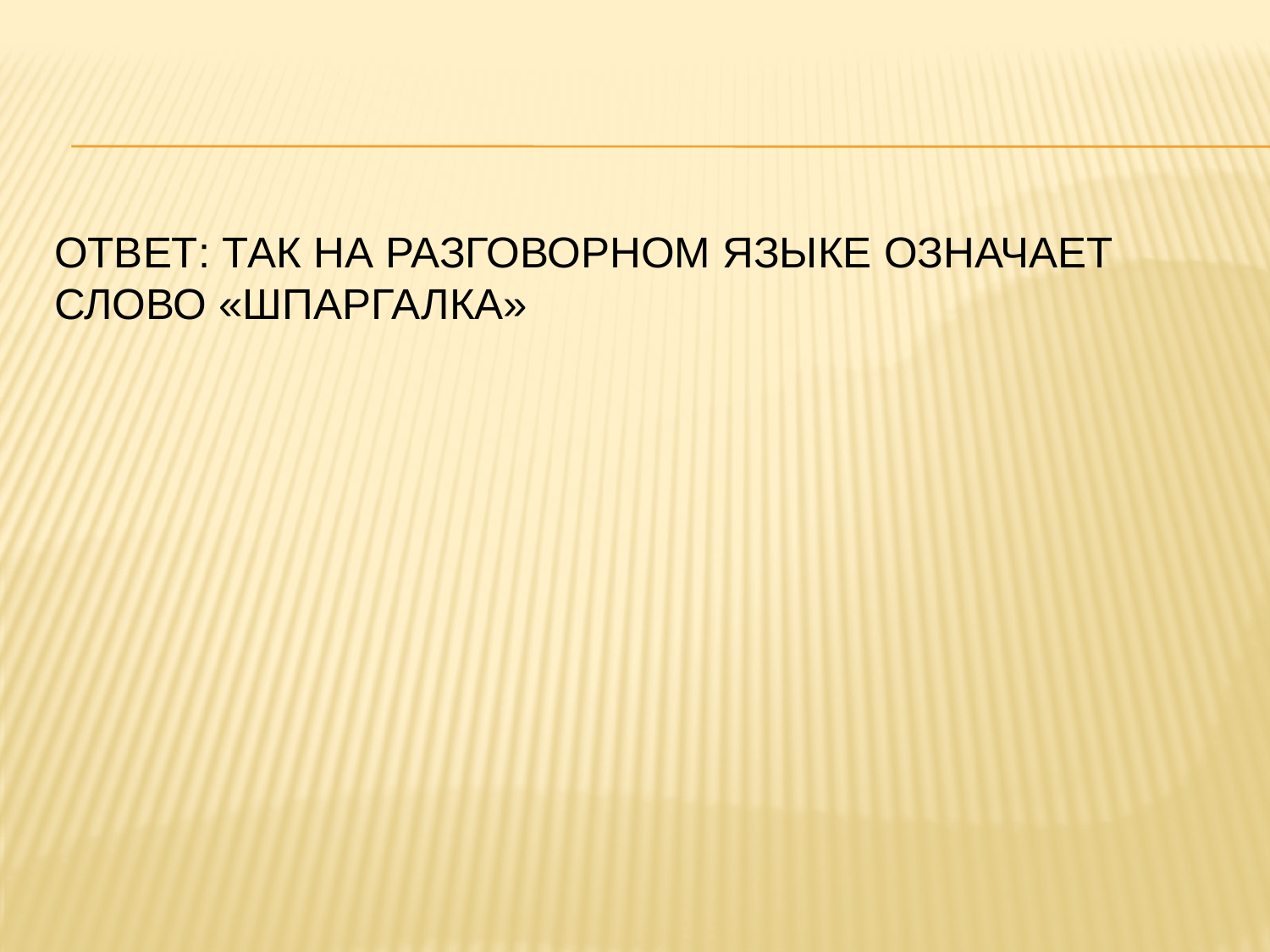

# Ответ: так на разговорном языке означает слово «шпаргалка»